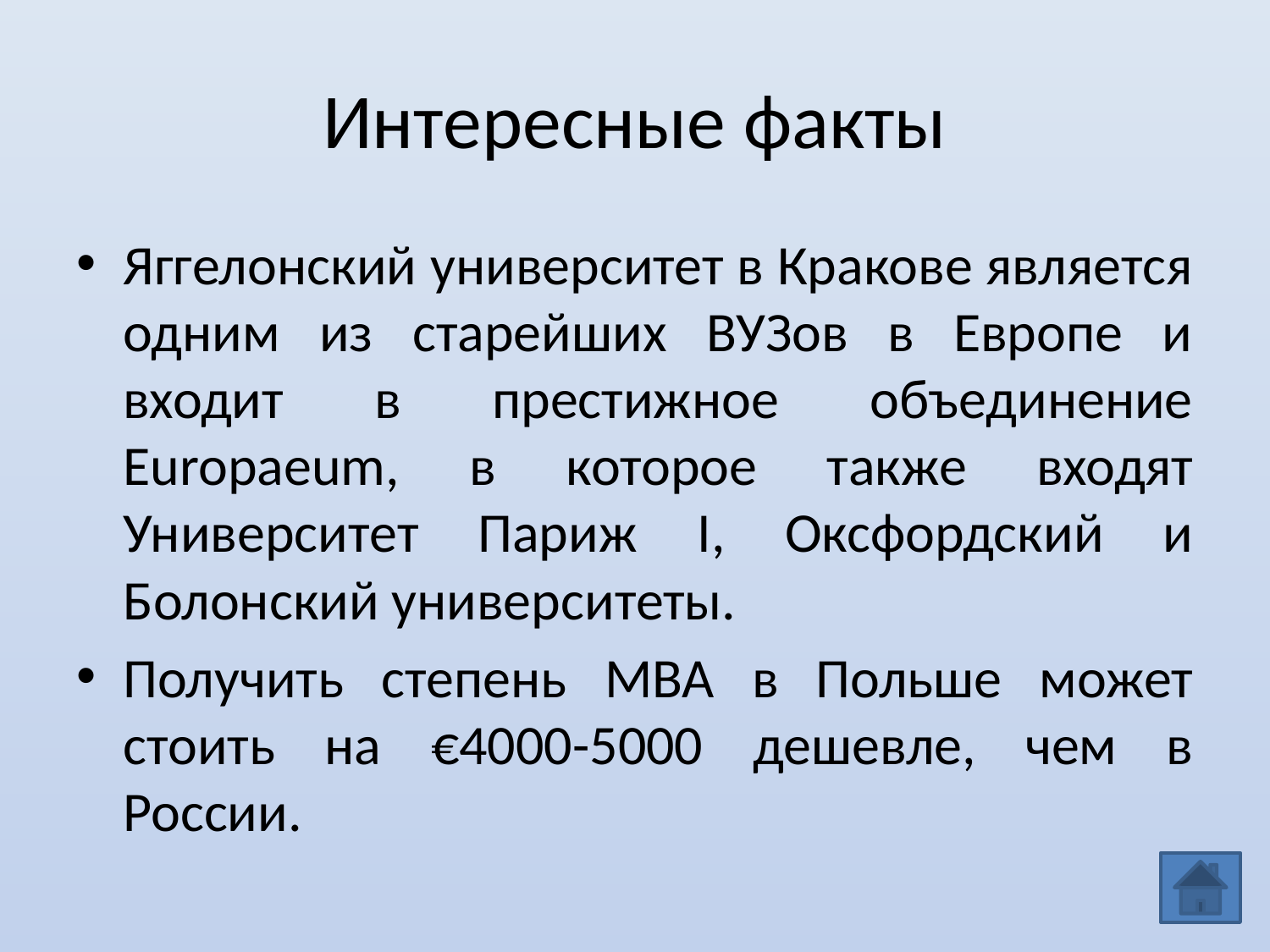

# Интересные факты
Яггелонский университет в Кракове является одним из старейших ВУЗов в Европе и входит в престижное объединение Europaeum, в которое также входят Университет Париж I, Оксфордский и Болонский университеты.
Получить степень MBA в Польше может стоить на €4000-5000 дешевле, чем в России.